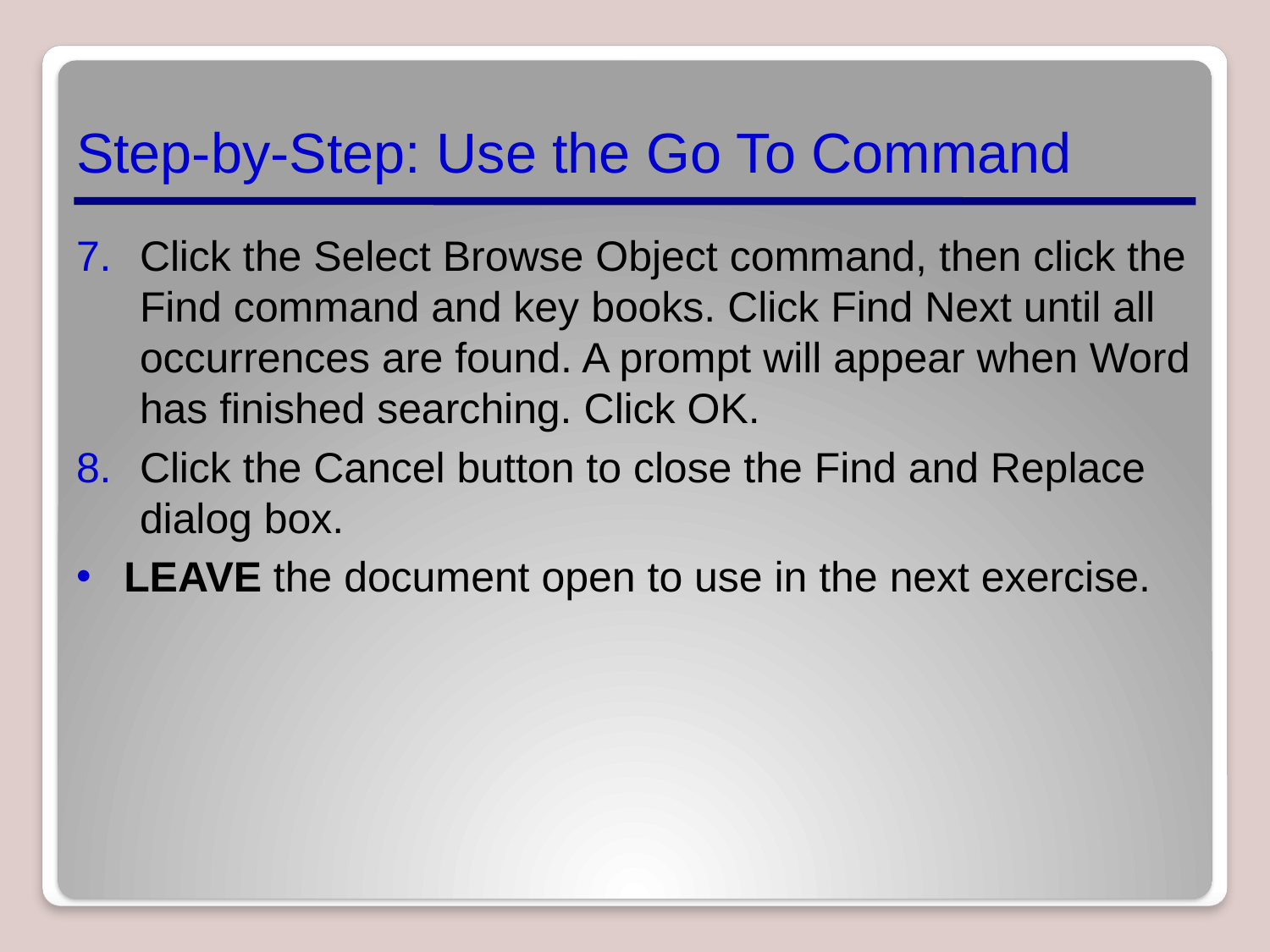

# Step-by-Step: Use the Go To Command
Click the Select Browse Object command, then click the Find command and key books. Click Find Next until all occurrences are found. A prompt will appear when Word has finished searching. Click OK.
Click the Cancel button to close the Find and Replace dialog box.
LEAVE the document open to use in the next exercise.